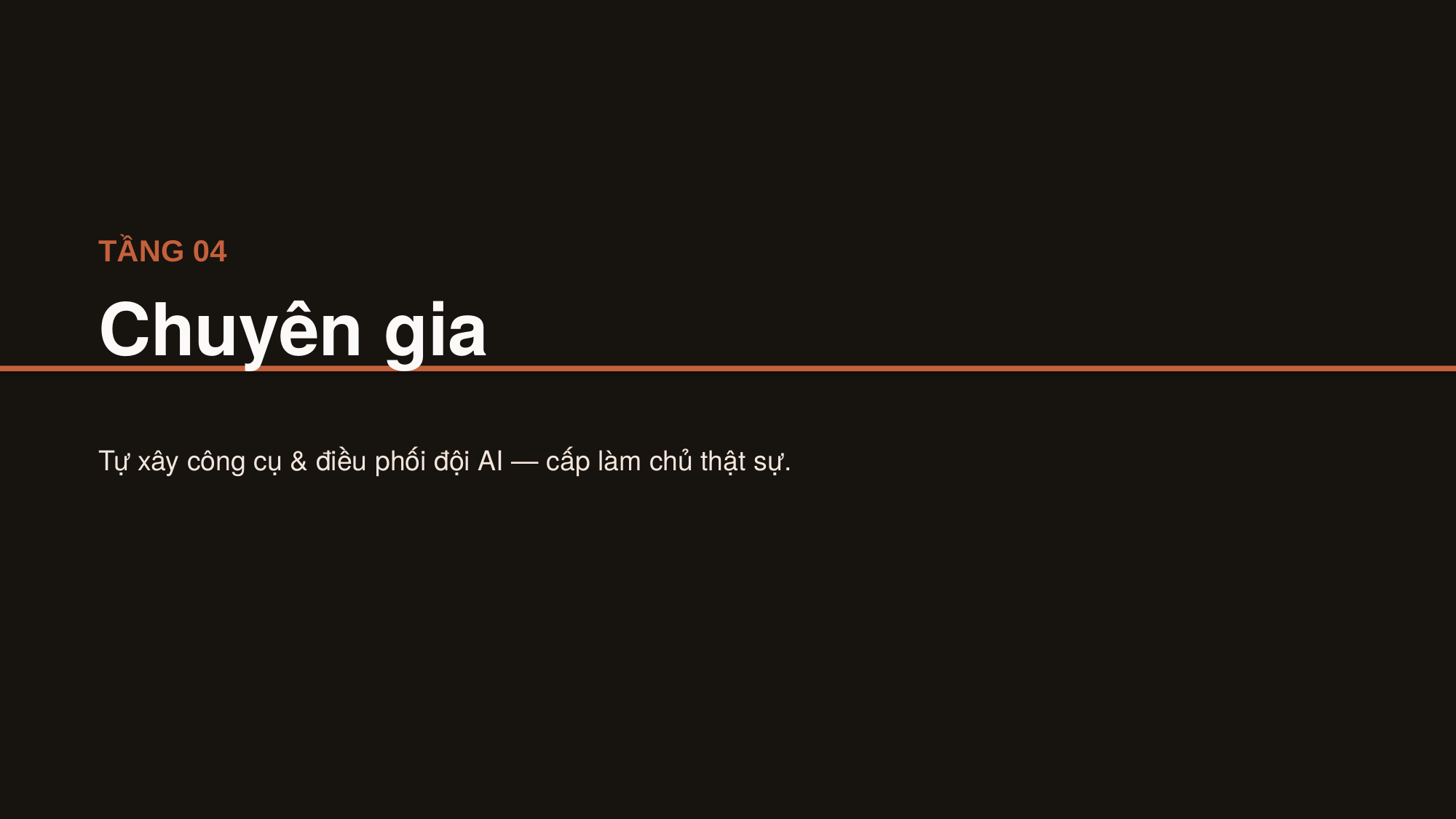

TẦNG 04
Chuyên gia

Tự xây công cụ & điều phối đội AI — cấp làm chủ thật sự.